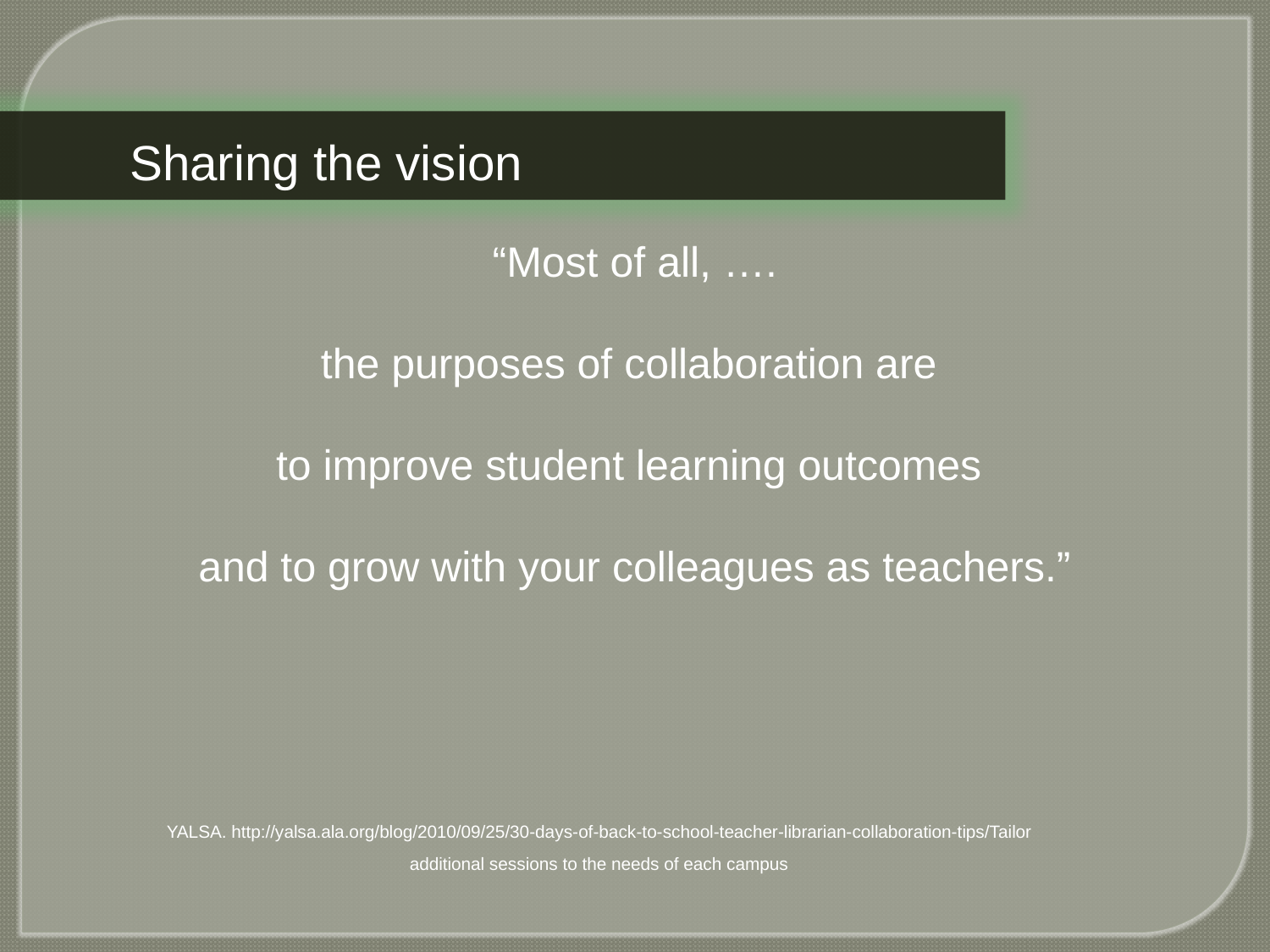

Sharing the vision

“Most of all, ….
the purposes of collaboration are
to improve student learning outcomes
and to grow with your colleagues as teachers.”

YALSA. http://yalsa.ala.org/blog/2010/09/25/30-days-of-back-to-school-teacher-librarian-collaboration-tips/Tailor additional sessions to the needs of each campus